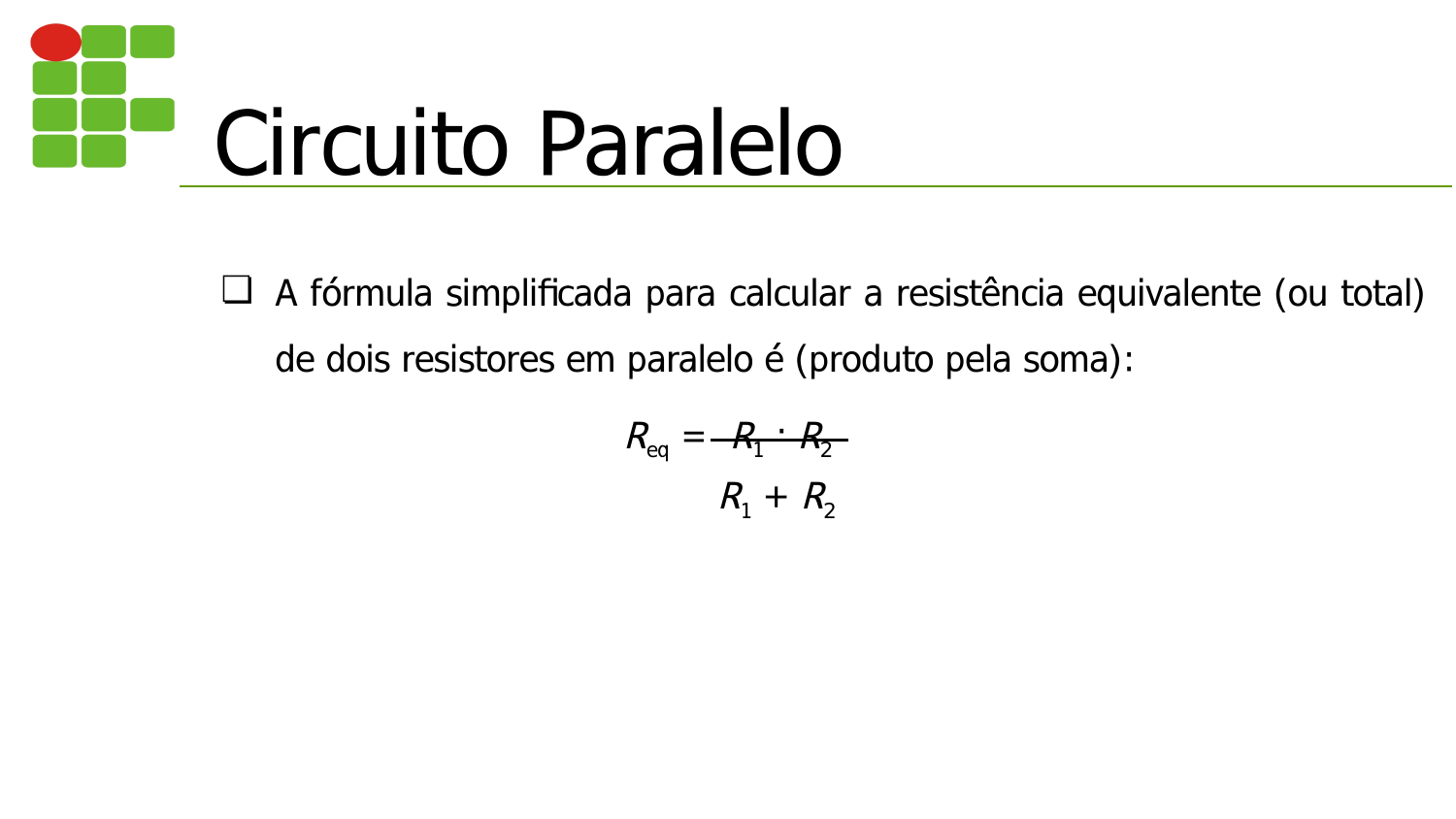

# Circuito Paralelo
A fórmula simplificada para calcular a resistência equivalente (ou total) de dois resistores em paralelo é (produto pela soma):
Req =  R1 · R2
R1 + R2